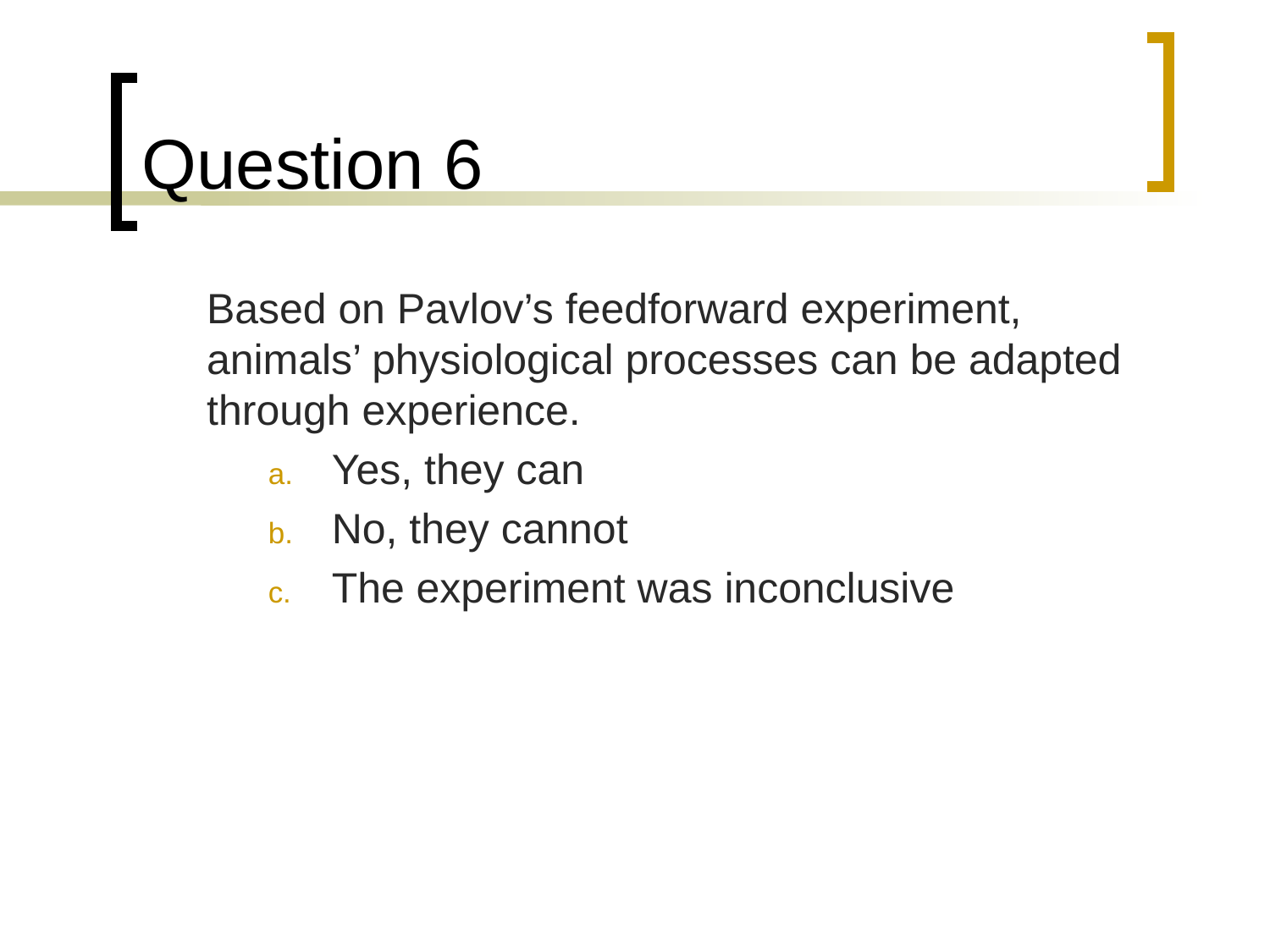

# Question 6
	Based on Pavlov’s feedforward experiment, animals’ physiological processes can be adapted through experience.
Yes, they can
No, they cannot
The experiment was inconclusive